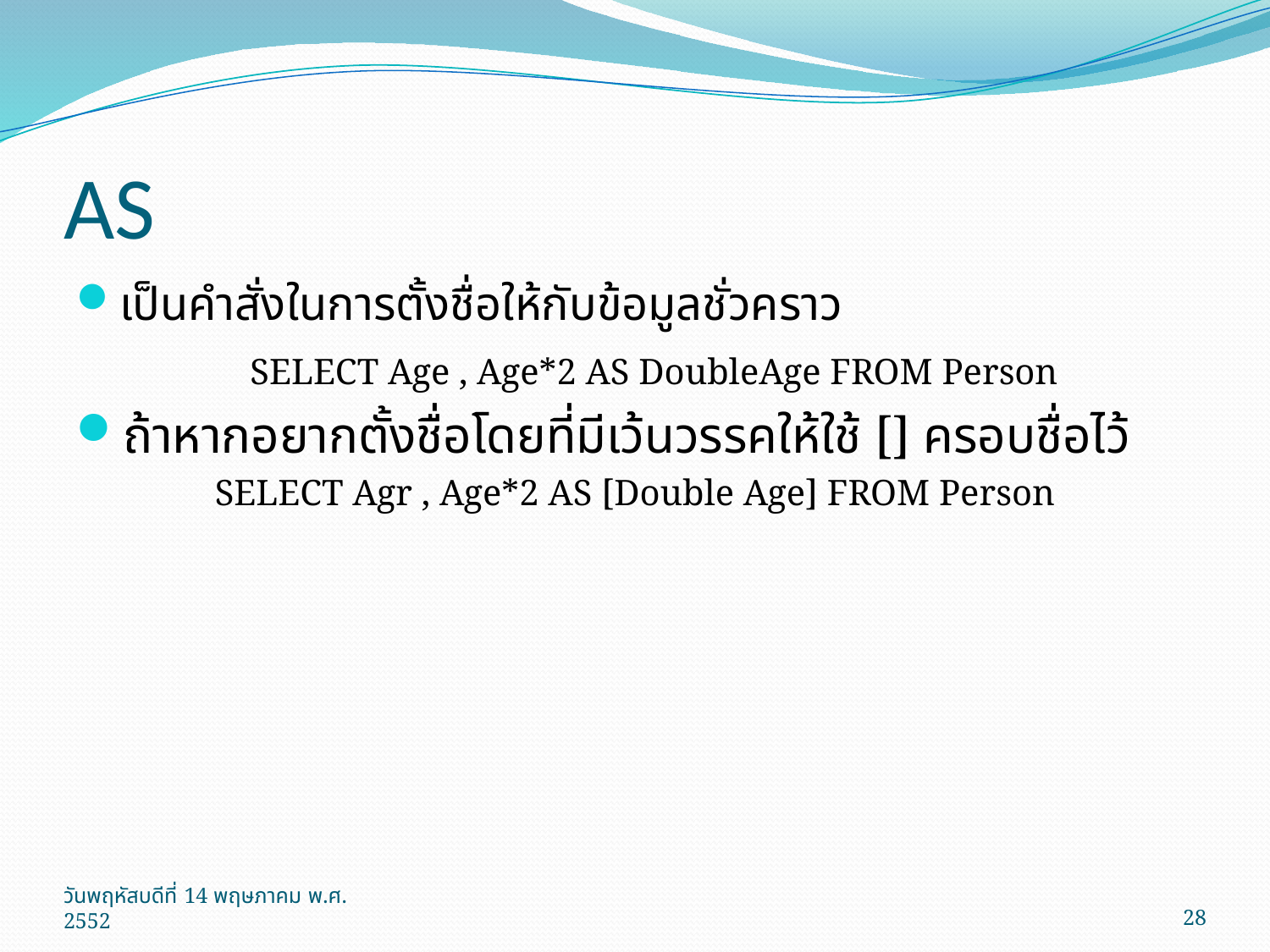

# AS
เป็นคำสั่งในการตั้งชื่อให้กับข้อมูลชั่วคราว
	SELECT Age , Age*2 AS DoubleAge FROM Person
ถ้าหากอยากตั้งชื่อโดยที่มีเว้นวรรคให้ใช้ [] ครอบชื่อไว้
SELECT Agr , Age*2 AS [Double Age] FROM Person
วันพฤหัสบดีที่ 14 พฤษภาคม พ.ศ. 2552
28